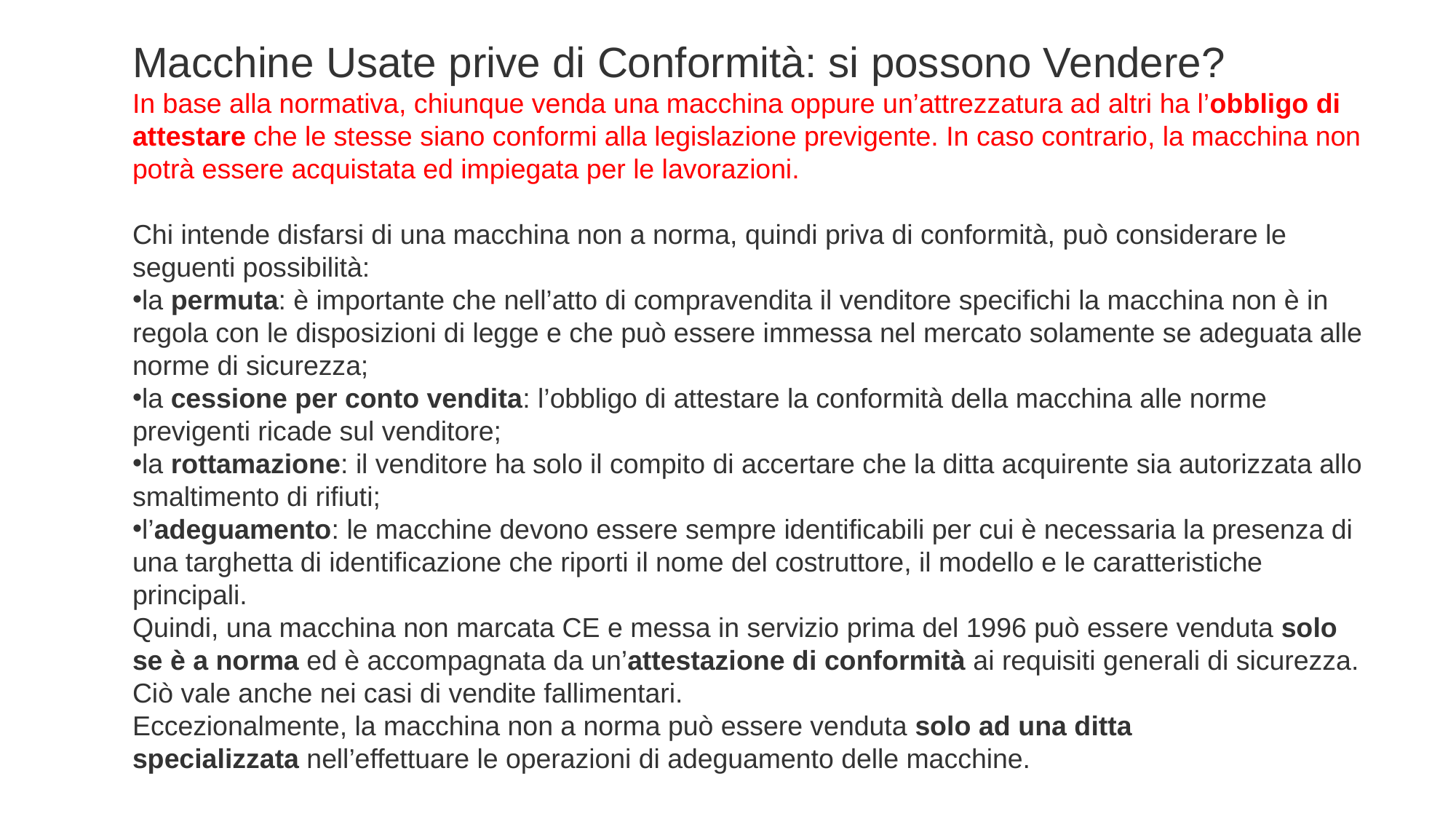

Macchine Usate prive di Conformità: si possono Vendere?
In base alla normativa, chiunque venda una macchina oppure un’attrezzatura ad altri ha l’obbligo di attestare che le stesse siano conformi alla legislazione previgente. In caso contrario, la macchina non potrà essere acquistata ed impiegata per le lavorazioni.

Chi intende disfarsi di una macchina non a norma, quindi priva di conformità, può considerare le seguenti possibilità:
la permuta: è importante che nell’atto di compravendita il venditore specifichi la macchina non è in regola con le disposizioni di legge e che può essere immessa nel mercato solamente se adeguata alle norme di sicurezza;
la cessione per conto vendita: l’obbligo di attestare la conformità della macchina alle norme previgenti ricade sul venditore;
la rottamazione: il venditore ha solo il compito di accertare che la ditta acquirente sia autorizzata allo smaltimento di rifiuti;
l’adeguamento: le macchine devono essere sempre identificabili per cui è necessaria la presenza di una targhetta di identificazione che riporti il nome del costruttore, il modello e le caratteristiche principali.
Quindi, una macchina non marcata CE e messa in servizio prima del 1996 può essere venduta solo se è a norma ed è accompagnata da un’attestazione di conformità ai requisiti generali di sicurezza. Ciò vale anche nei casi di vendite fallimentari.
Eccezionalmente, la macchina non a norma può essere venduta solo ad una ditta specializzata nell’effettuare le operazioni di adeguamento delle macchine.